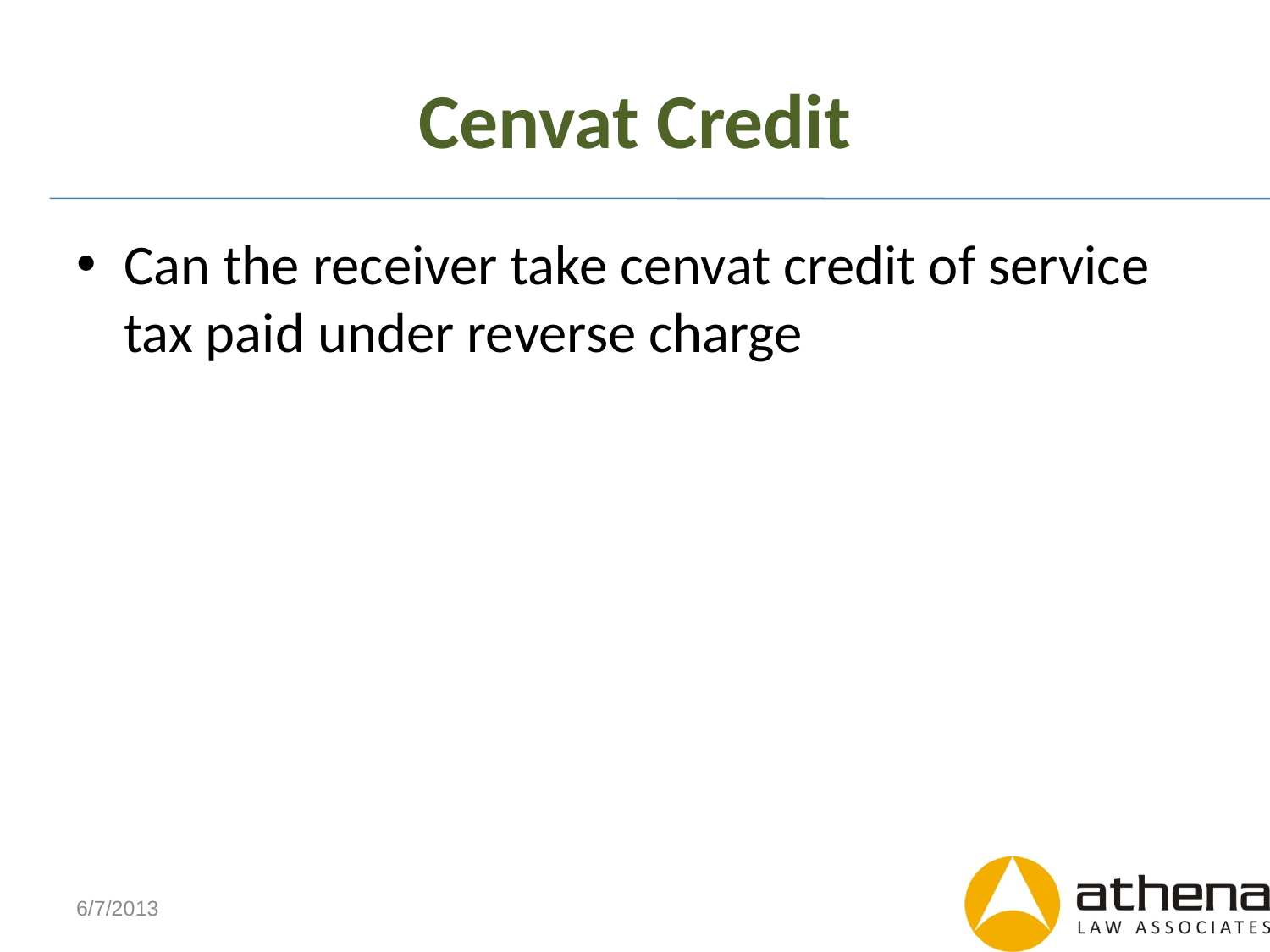

# Cenvat Credit
Can the receiver take cenvat credit of service tax paid under reverse charge
6/7/2013